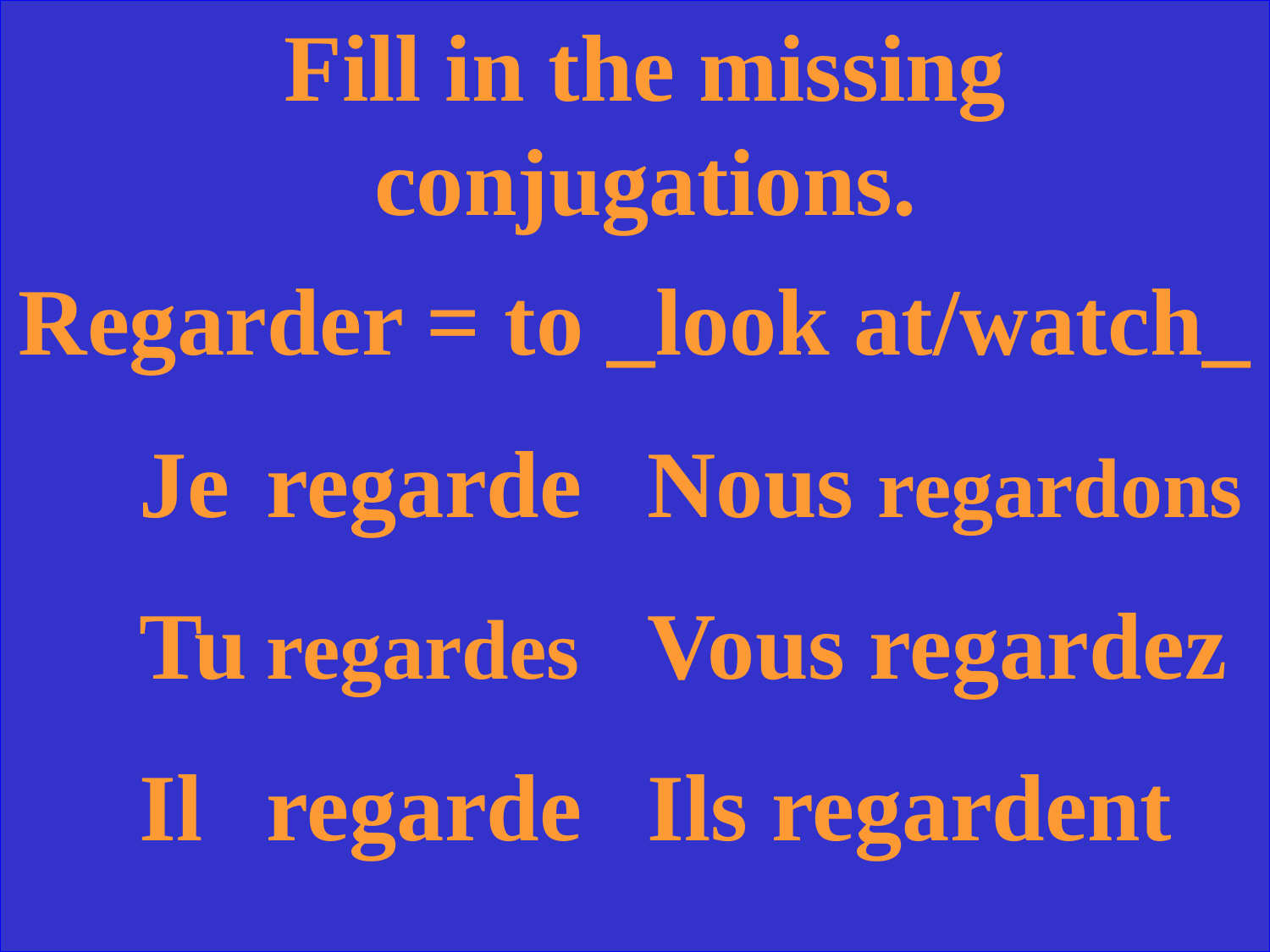

Fill in the missing conjugations.
Regarder = to _look at/watch_
Je	regarde	Nous regardons
Tu	regardes	Vous regardez
Il	regarde	Ils regardent